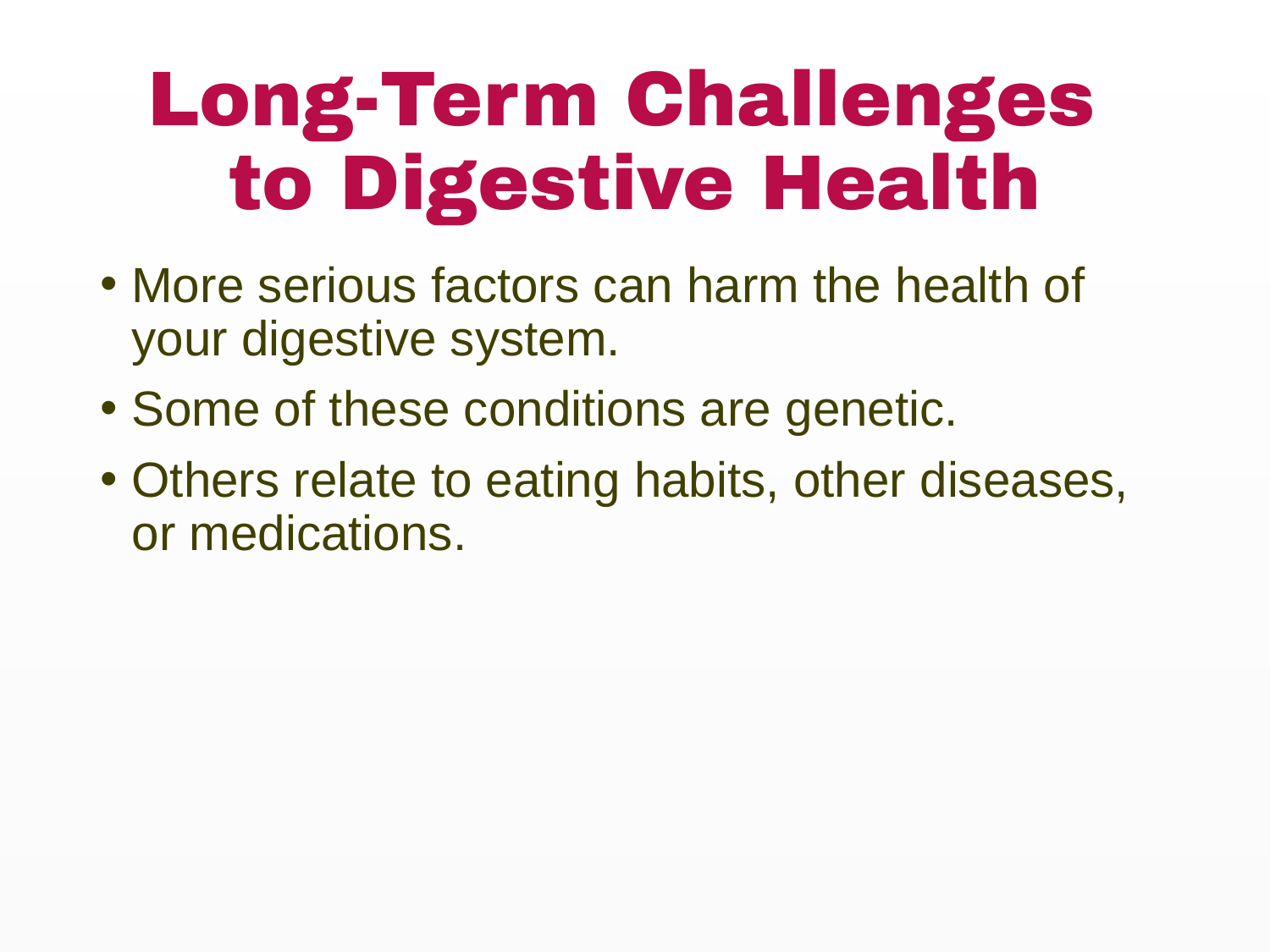

# Long-Term Challenges to Digestive Health
More serious factors can harm the health of your digestive system.
Some of these conditions are genetic.
Others relate to eating habits, other diseases, or medications.